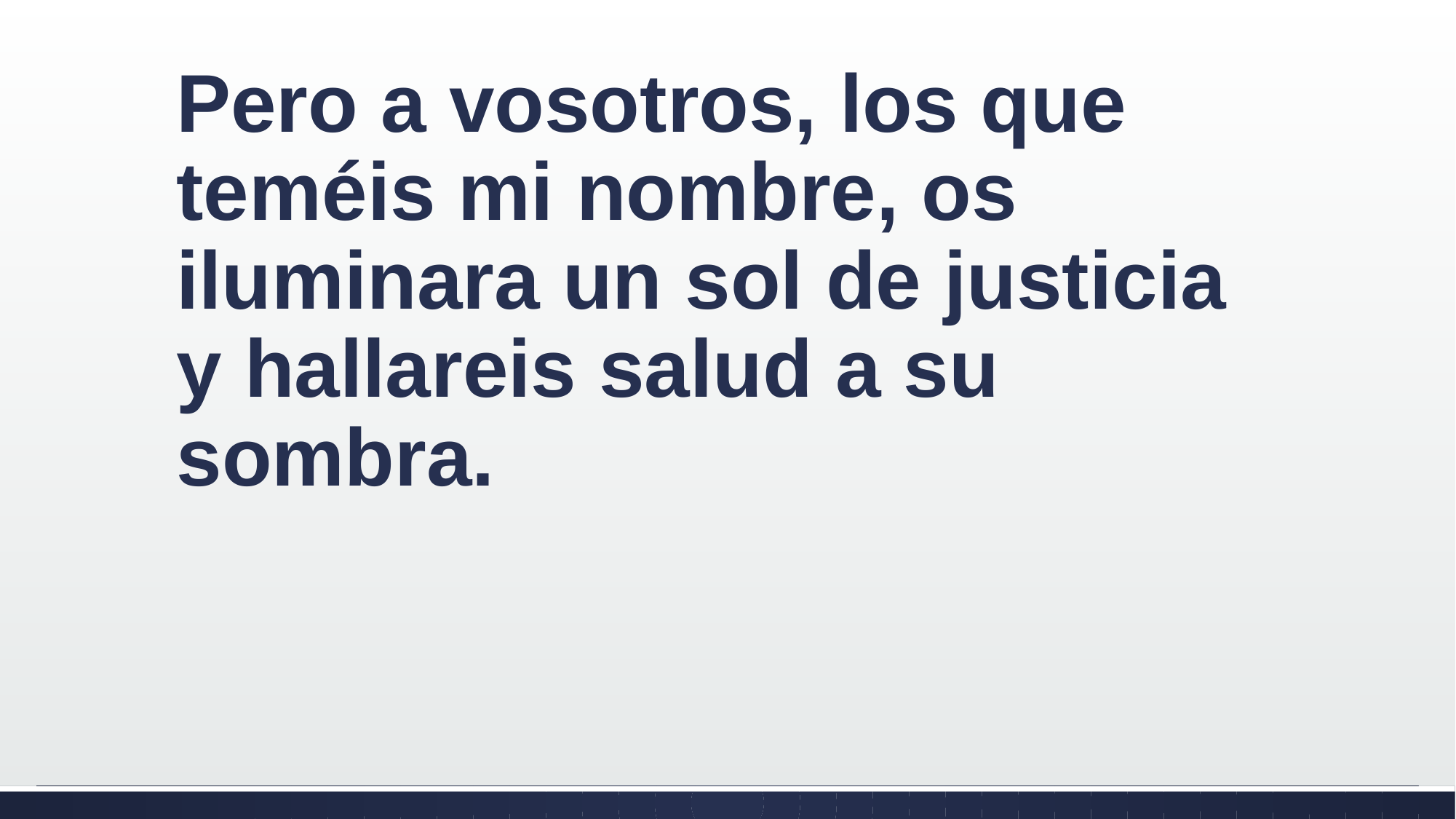

#
Pero a vosotros, los que teméis mi nombre, os iluminara un sol de justicia y hallareis salud a su sombra.